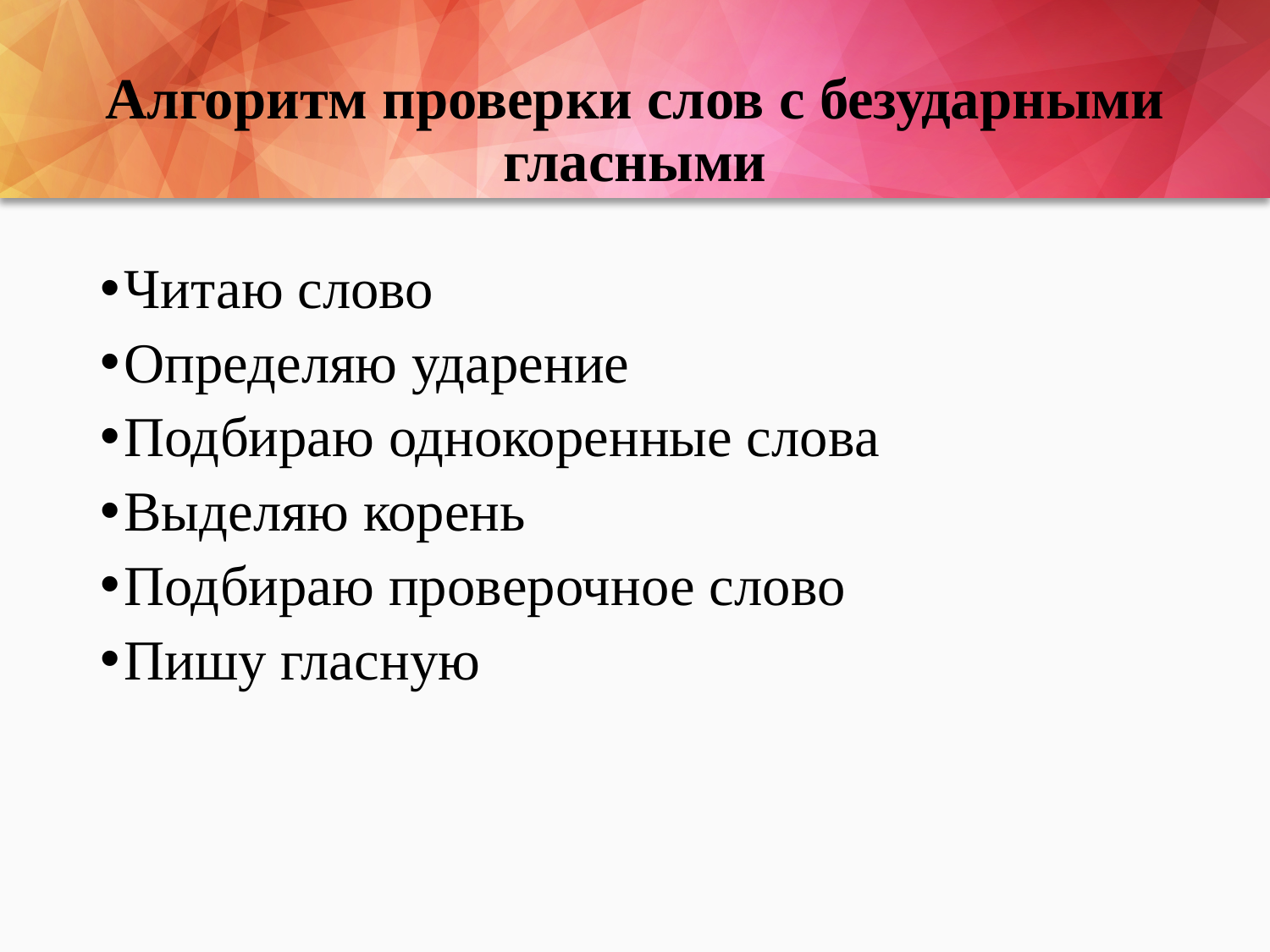

# Алгоритм проверки слов с безударными гласными
Читаю слово
Определяю ударение
Подбираю однокоренные слова
Выделяю корень
Подбираю проверочное слово
Пишу гласную